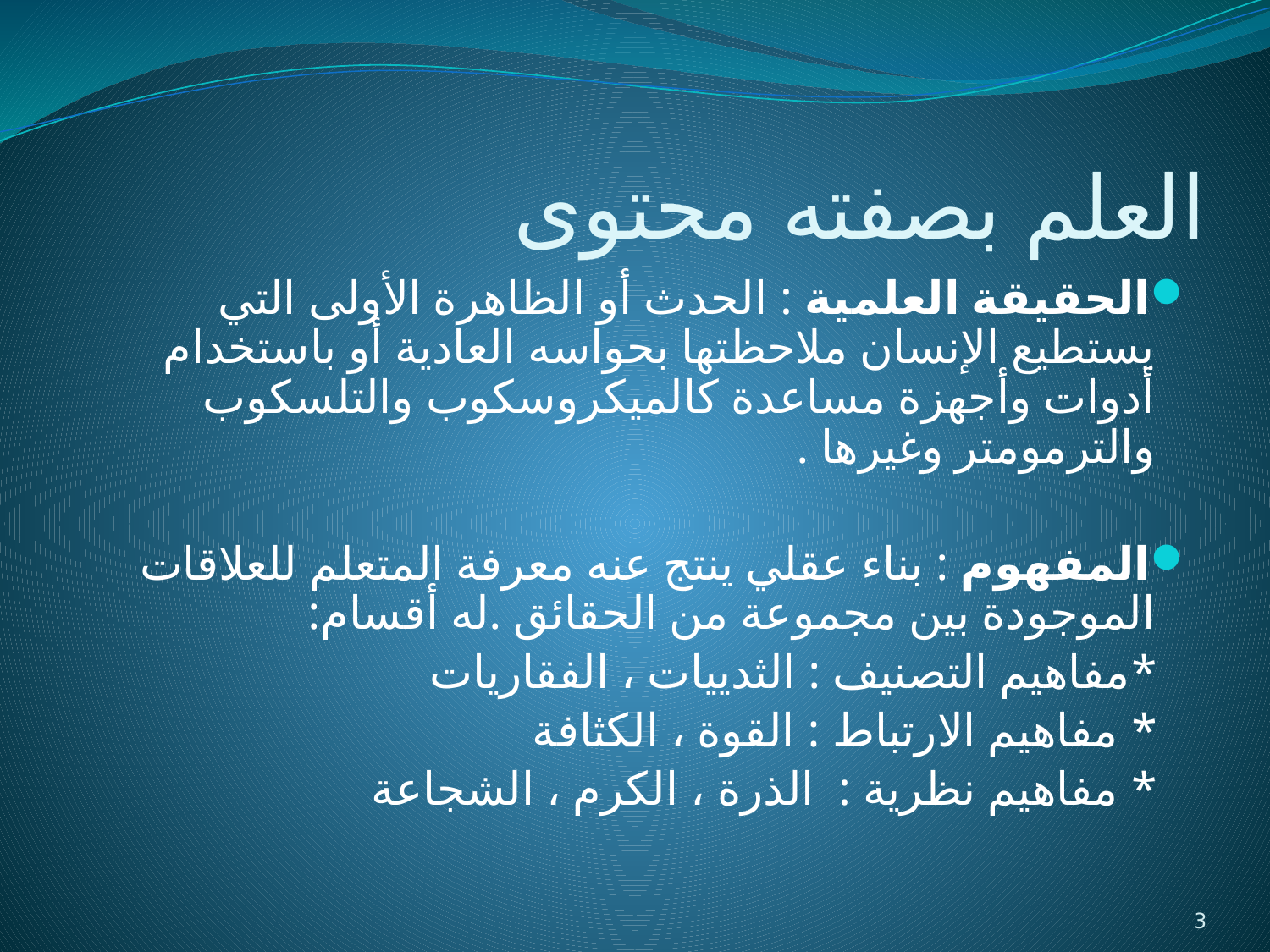

# العلم بصفته محتوى
الحقيقة العلمية : الحدث أو الظاهرة الأولى التي يستطيع الإنسان ملاحظتها بحواسه العادية أو باستخدام أدوات وأجهزة مساعدة كالميكروسكوب والتلسكوب والترمومتر وغيرها .

المفهوم : بناء عقلي ينتج عنه معرفة المتعلم للعلاقات الموجودة بين مجموعة من الحقائق .له أقسام:
   *مفاهيم التصنيف : الثدييات ، الفقاريات
   * مفاهيم الارتباط : القوة ، الكثافة
   * مفاهيم نظرية :  الذرة ، الكرم ، الشجاعة
3